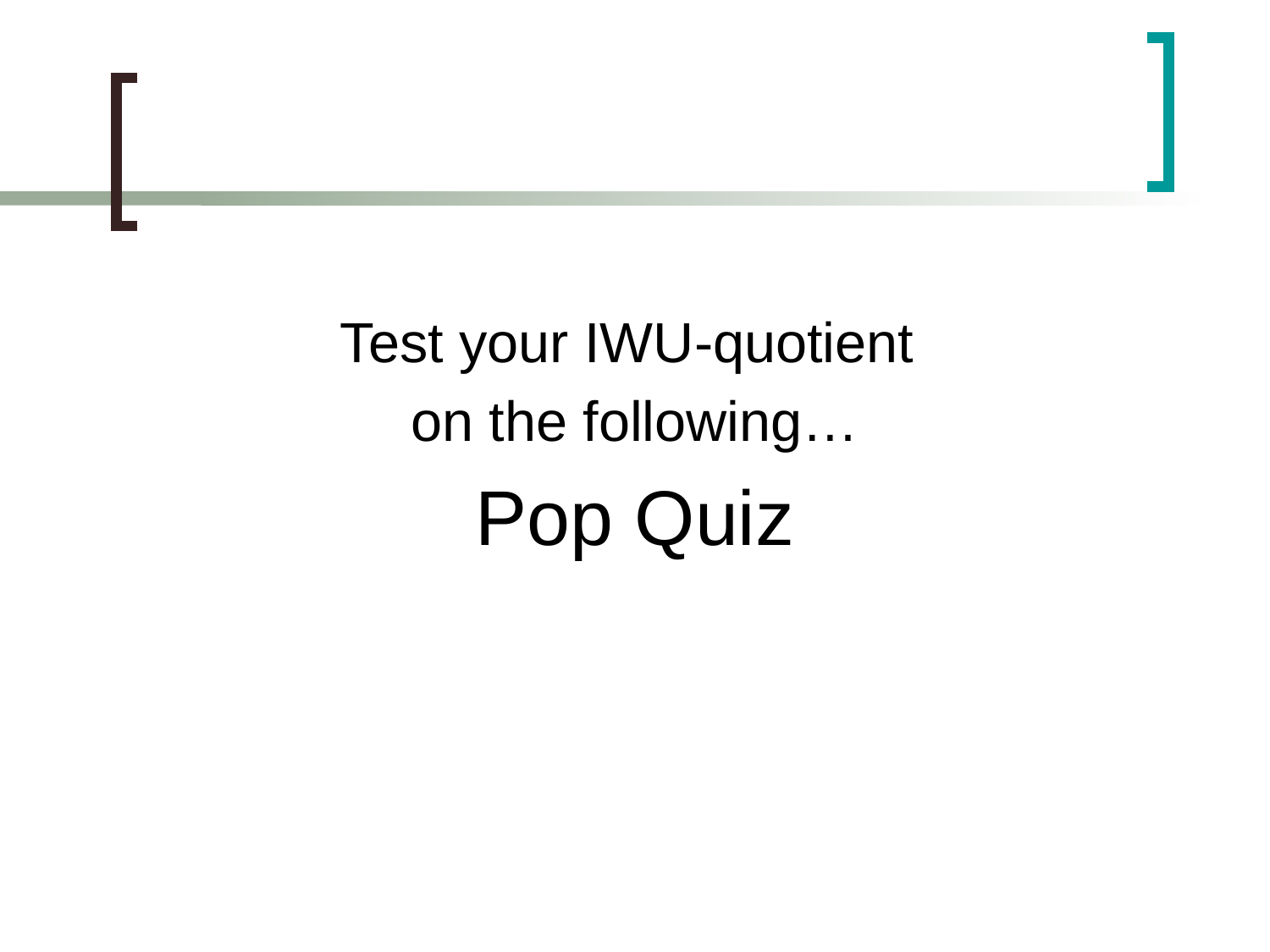

Test your IWU-quotient
on the following…
Pop Quiz